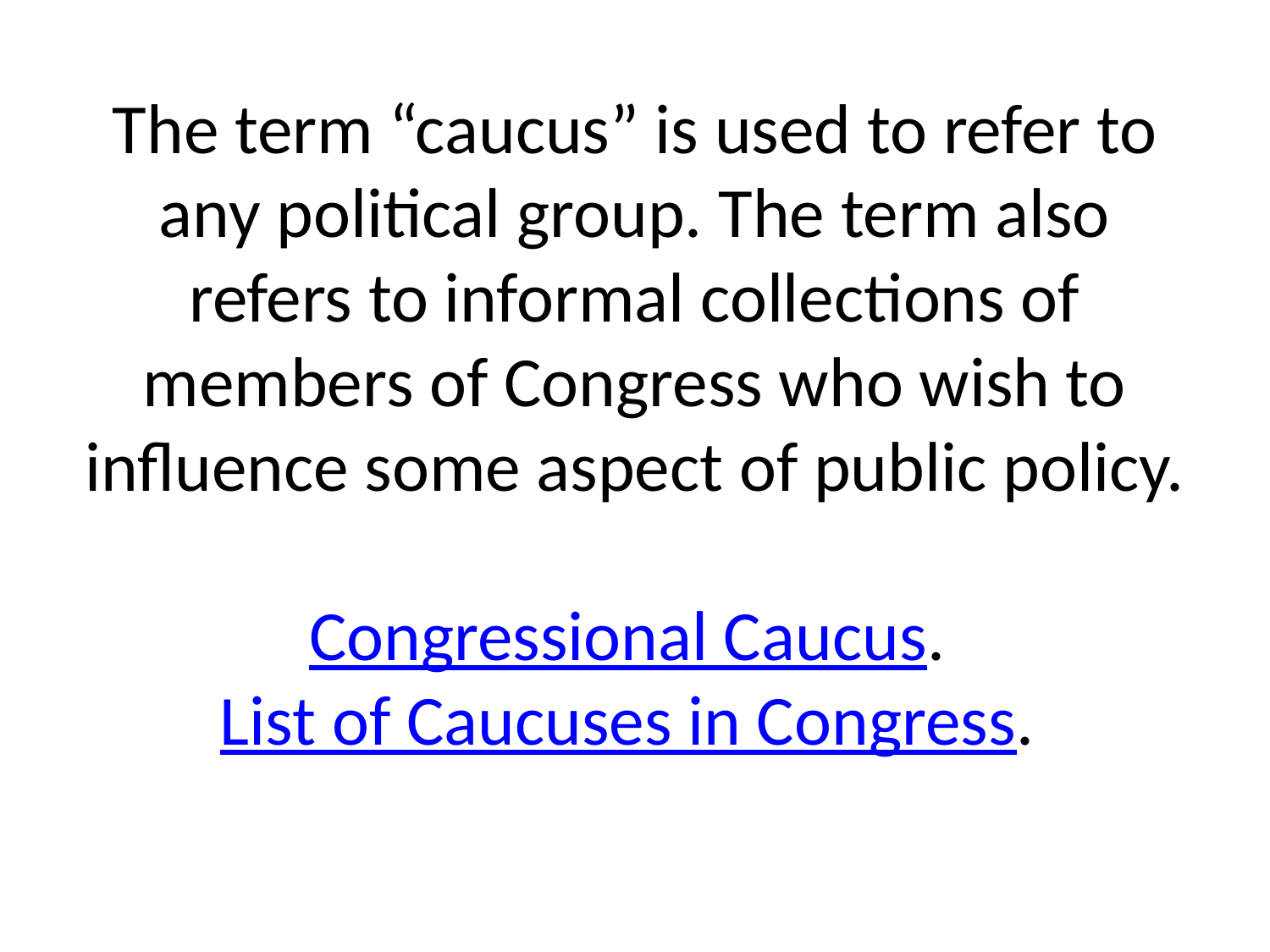

# The term “caucus” is used to refer to any political group. The term also refers to informal collections of members of Congress who wish to influence some aspect of public policy. Congressional Caucus. List of Caucuses in Congress.